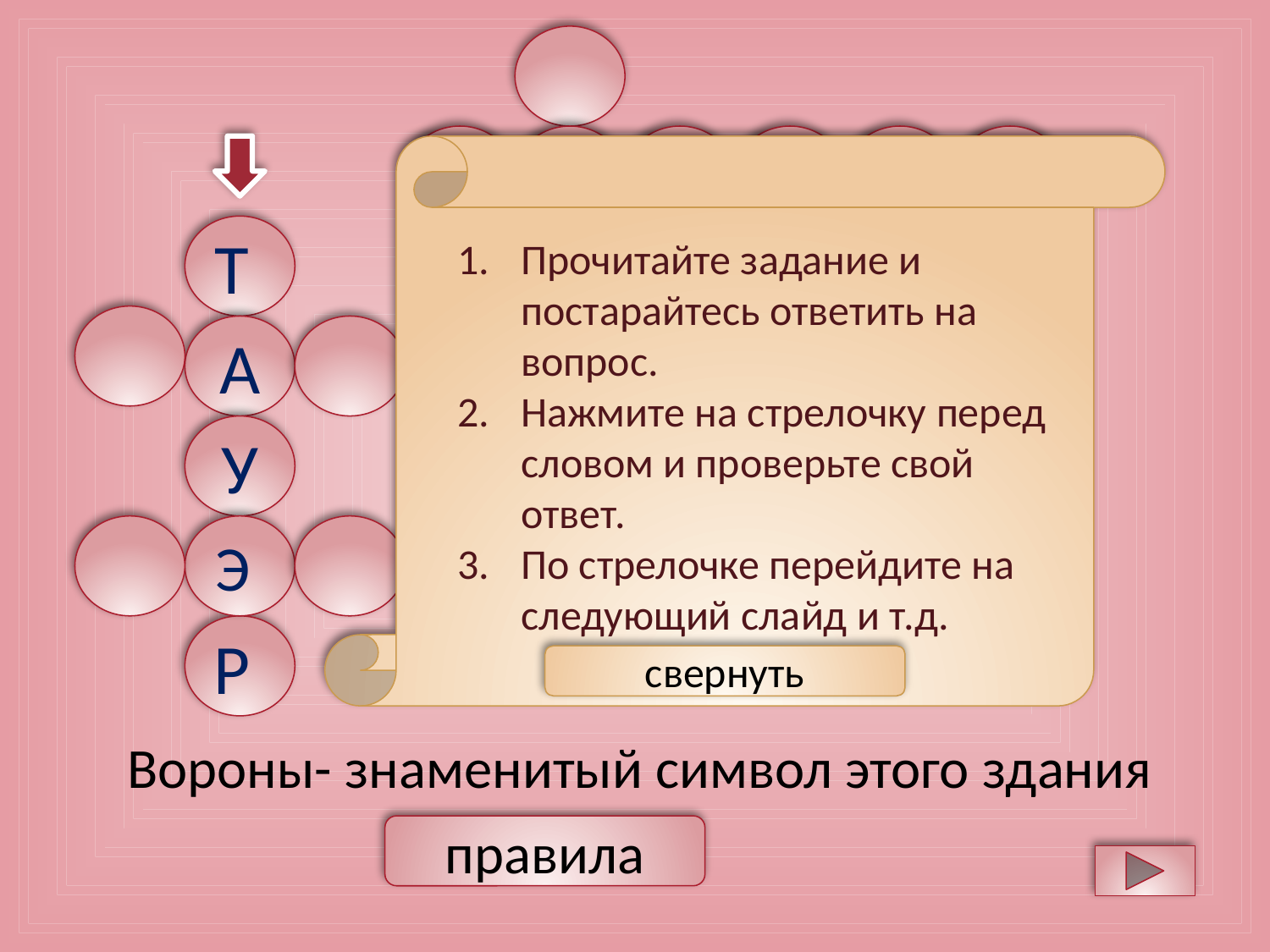

Прочитайте задание и постарайтесь ответить на вопрос.
Нажмите на стрелочку перед словом и проверьте свой ответ.
По стрелочке перейдите на следующий слайд и т.д.

свернуть
Т

А

У
Э
Р
Вороны- знаменитый символ этого здания
правила